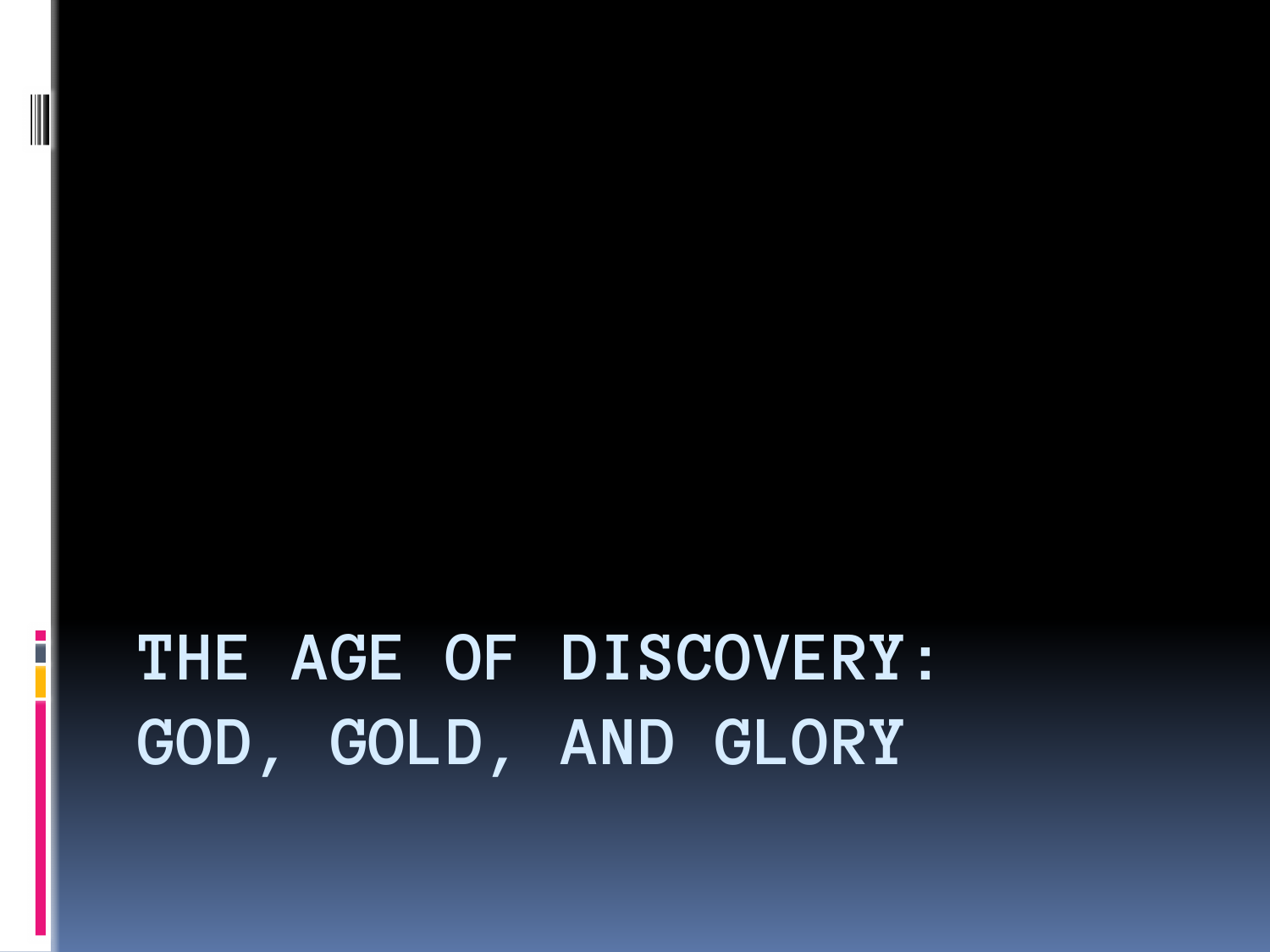

# The Age of Discovery: God, Gold, and Glory